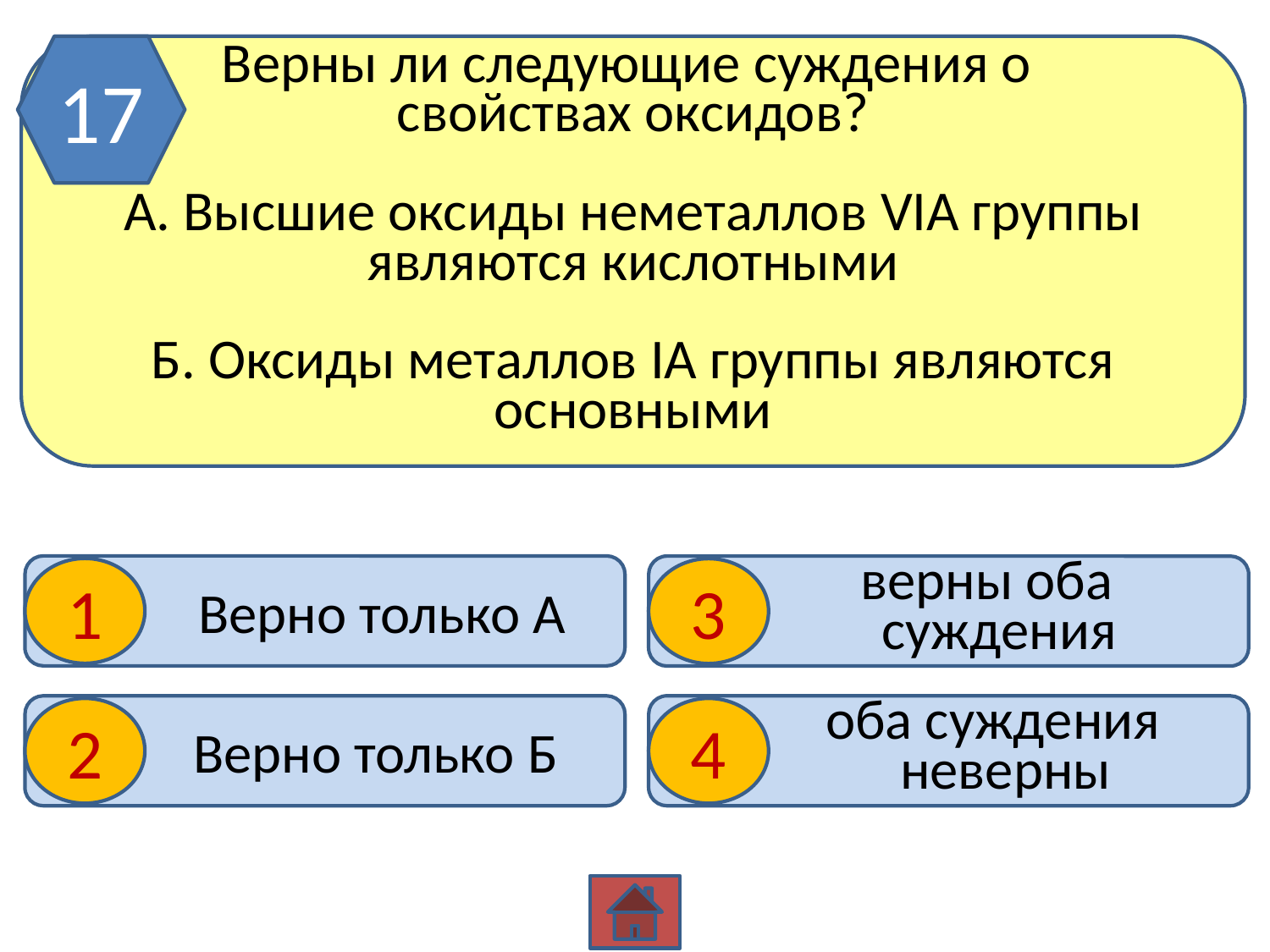

17

Верны ли следующие суждения о
свойствах оксидов?

А. Высшие оксиды неметаллов VIА группы
являются кислотными

Б. Оксиды металлов IA группы являются
основными

         Верно только А
       верны оба
        суждения
1
3
        Верно только Б
        оба суждения
         неверны
2
4